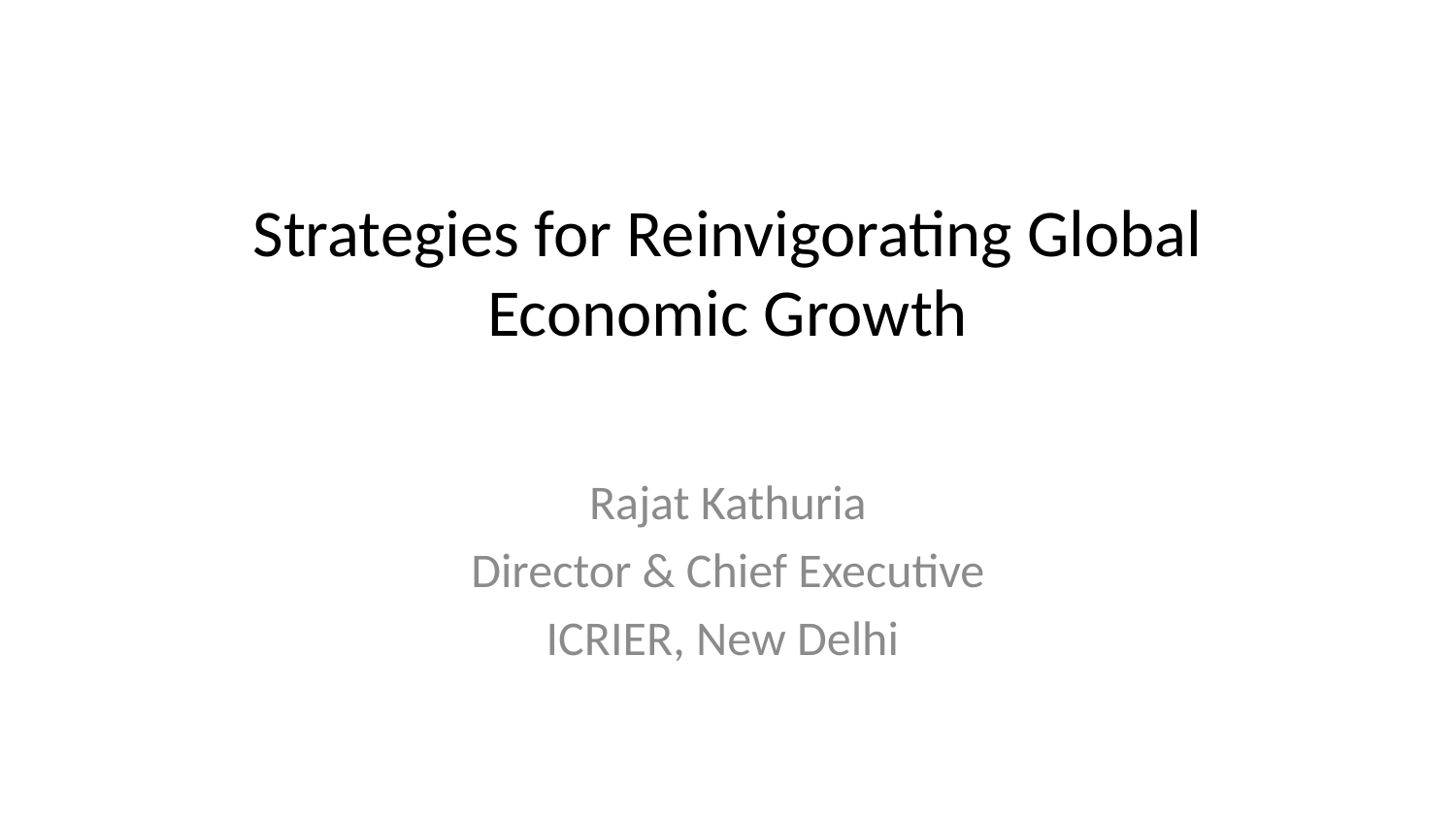

# Strategies for Reinvigorating Global Economic Growth
Rajat Kathuria
Director & Chief Executive
ICRIER, New Delhi